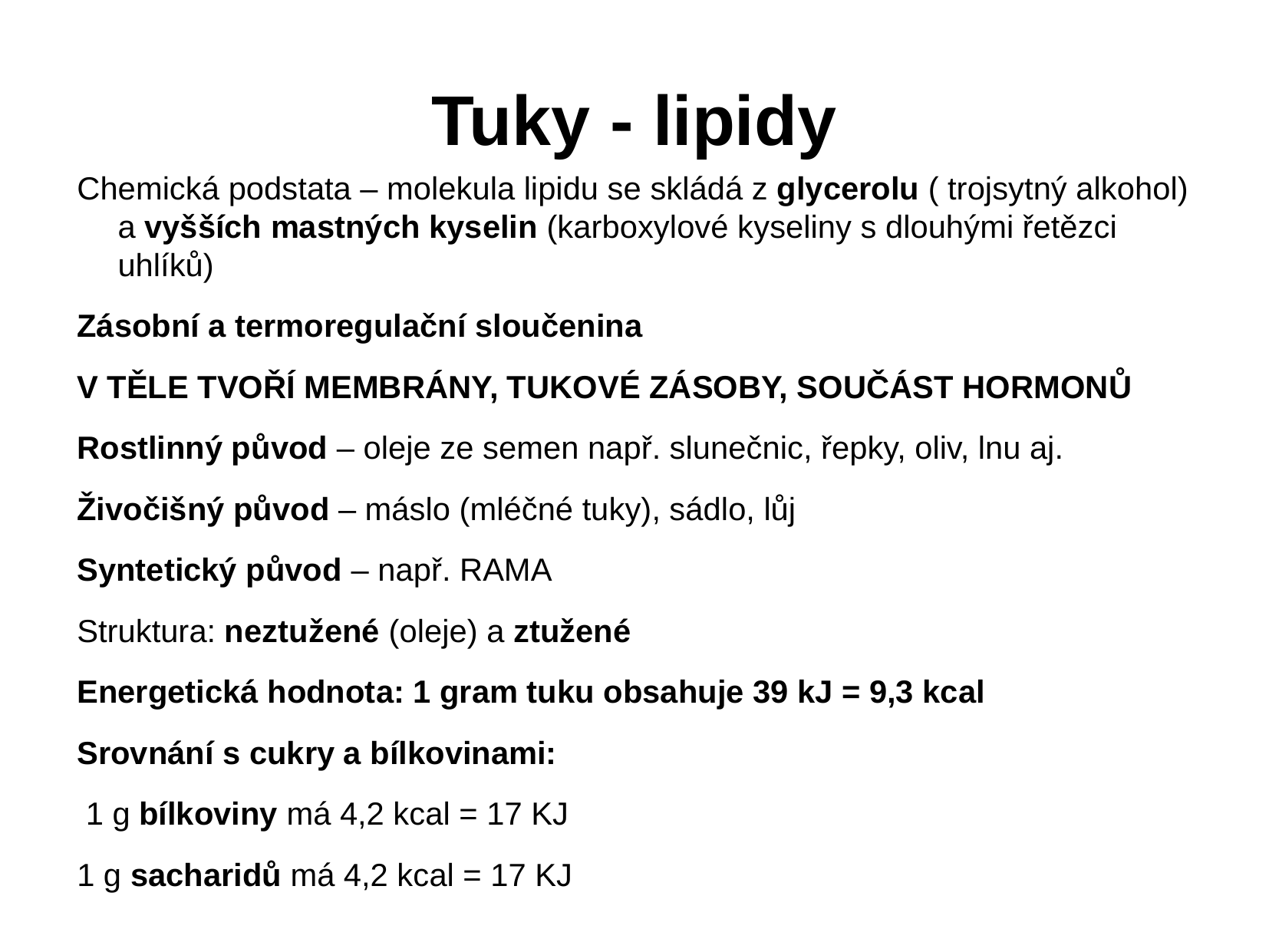

# Tuky - lipidy
Chemická podstata – molekula lipidu se skládá z glycerolu ( trojsytný alkohol) a vyšších mastných kyselin (karboxylové kyseliny s dlouhými řetězci uhlíků)
Zásobní a termoregulační sloučenina
V TĚLE TVOŘÍ MEMBRÁNY, TUKOVÉ ZÁSOBY, SOUČÁST HORMONŮ
Rostlinný původ – oleje ze semen např. slunečnic, řepky, oliv, lnu aj.
Živočišný původ – máslo (mléčné tuky), sádlo, lůj
Syntetický původ – např. RAMA
Struktura: neztužené (oleje) a ztužené
Energetická hodnota: 1 gram tuku obsahuje 39 kJ = 9,3 kcal
Srovnání s cukry a bílkovinami:
 1 g bílkoviny má 4,2 kcal = 17 KJ
1 g sacharidů má 4,2 kcal = 17 KJ